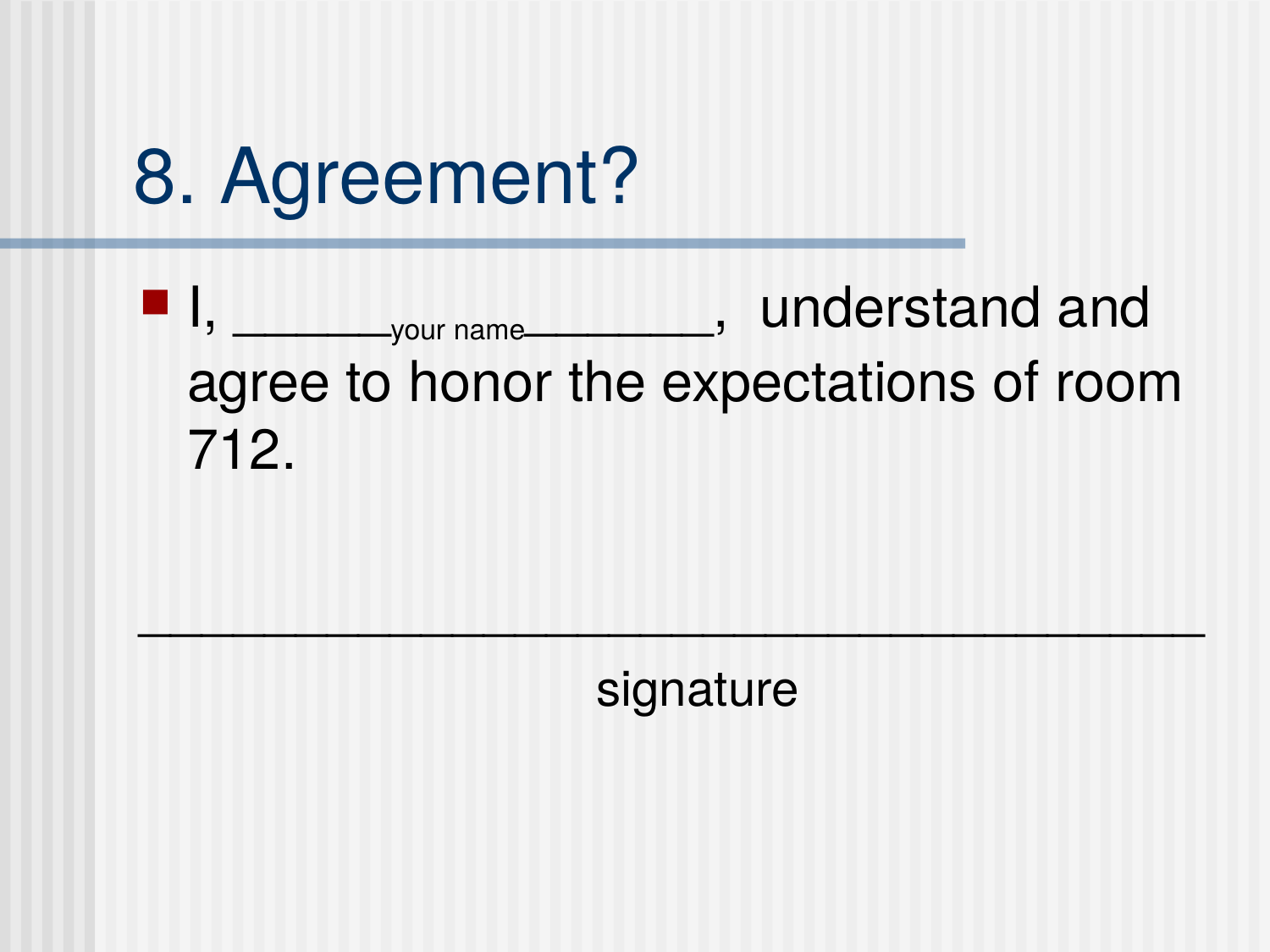

# 8. Agreement?
I, _____your name______,  understand and agree to honor the expectations of room 712.

__________________________________
 signature